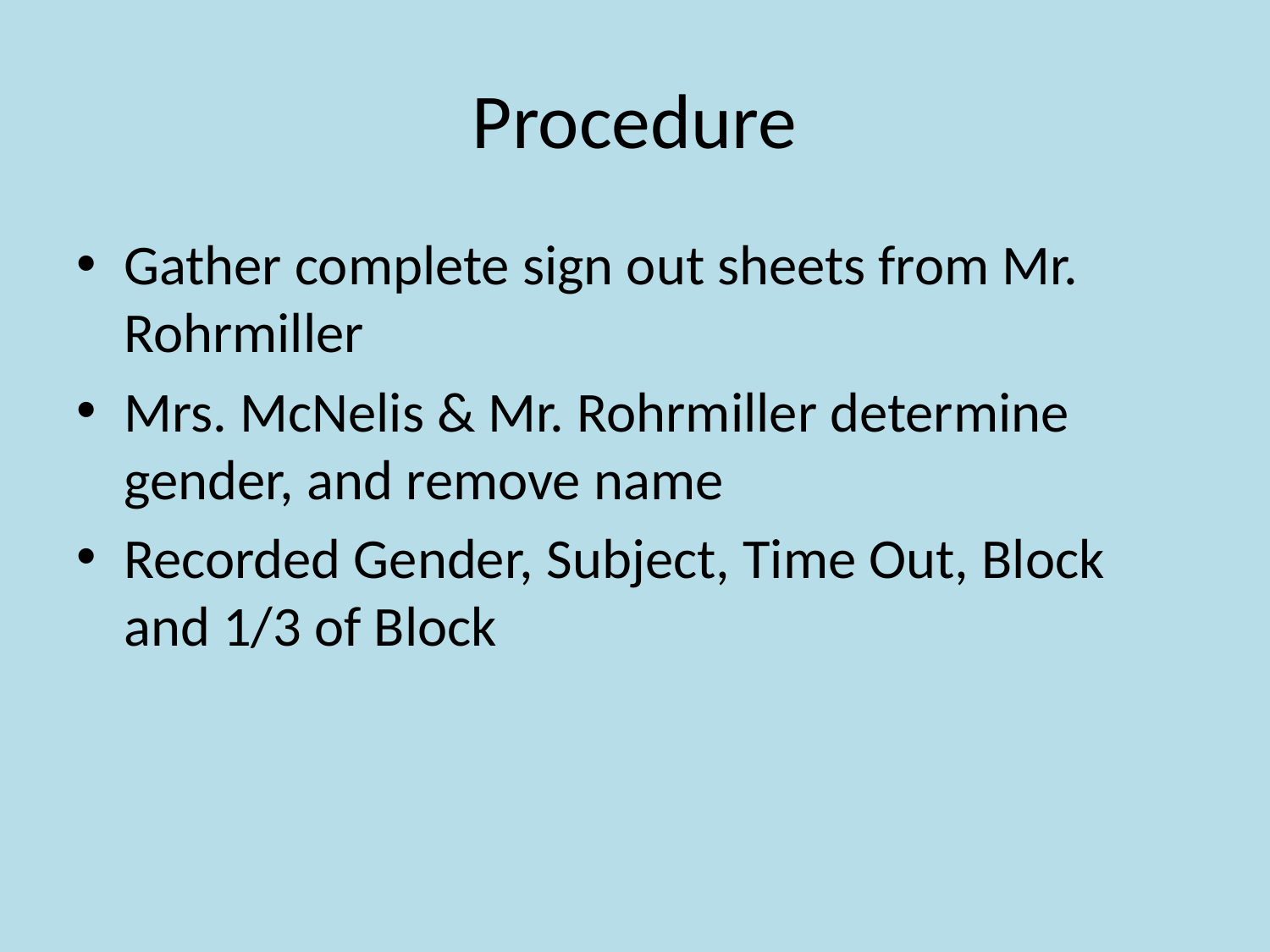

# Procedure
Gather complete sign out sheets from Mr. Rohrmiller
Mrs. McNelis & Mr. Rohrmiller determine gender, and remove name
Recorded Gender, Subject, Time Out, Block and 1/3 of Block